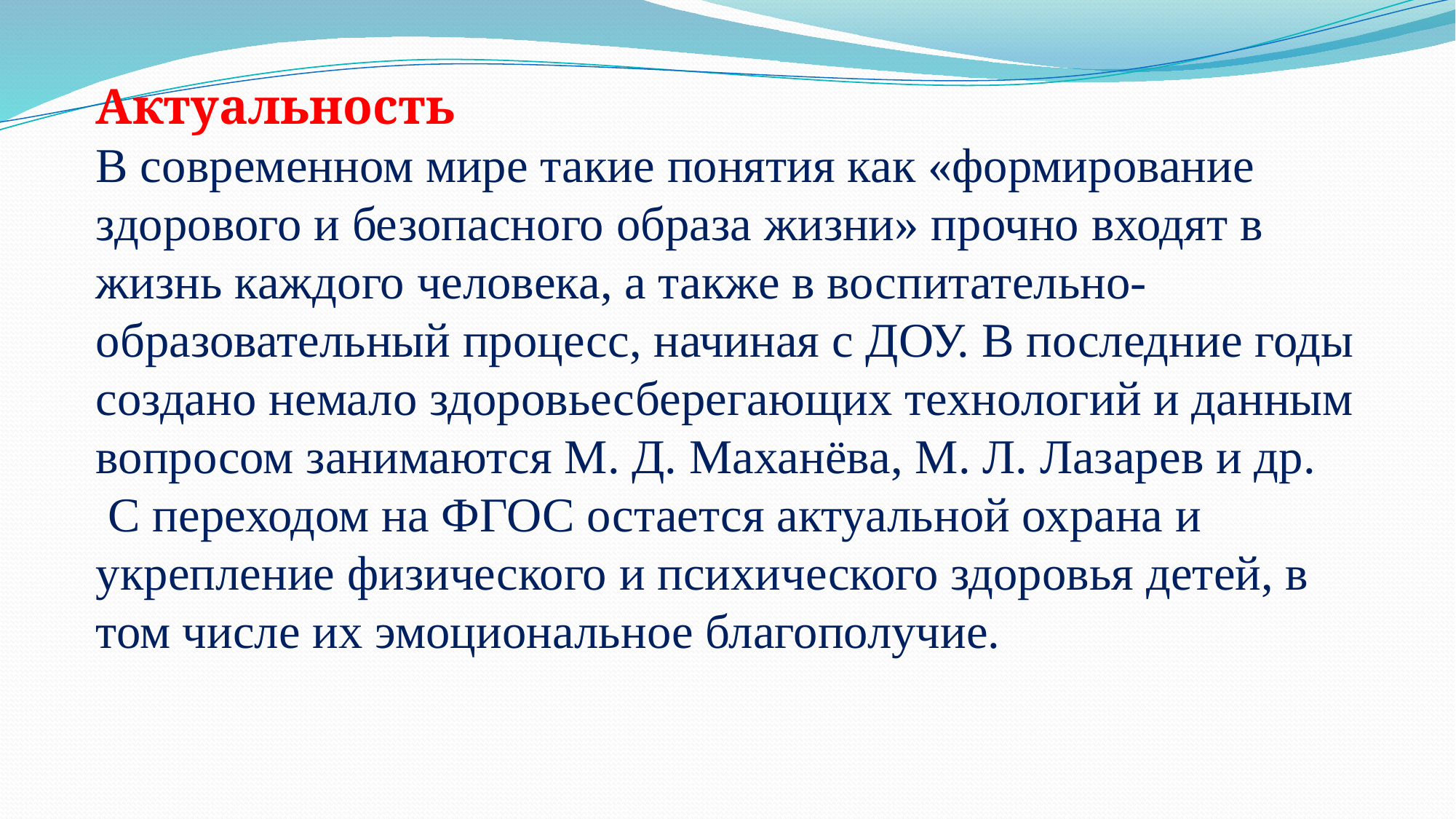

Актуальность
В современном мире такие понятия как «формирование здорового и безопасного образа жизни» прочно входят в жизнь каждого человека, а также в воспитательно-образовательный процесс, начиная с ДОУ. В последние годы создано немало здоровьесберегающих технологий и данным вопросом занимаются М. Д. Маханёва, М. Л. Лазарев и др.
 С переходом на ФГОС остается актуальной охрана и укрепление физического и психического здоровья детей, в том числе их эмоциональное благополучие.